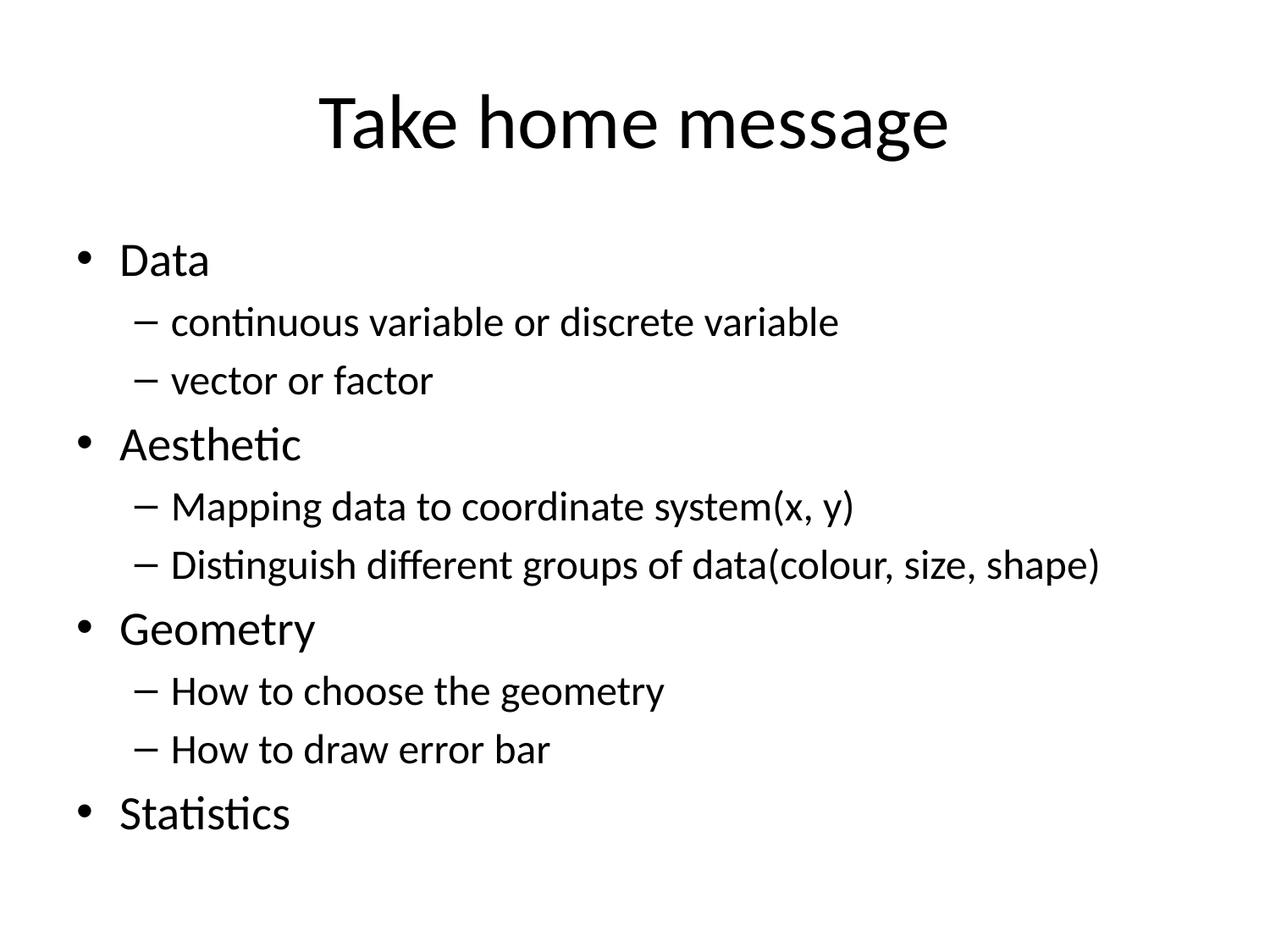

# Take home message
Data
continuous variable or discrete variable
vector or factor
Aesthetic
Mapping data to coordinate system(x, y)
Distinguish different groups of data(colour, size, shape)
Geometry
How to choose the geometry
How to draw error bar
Statistics